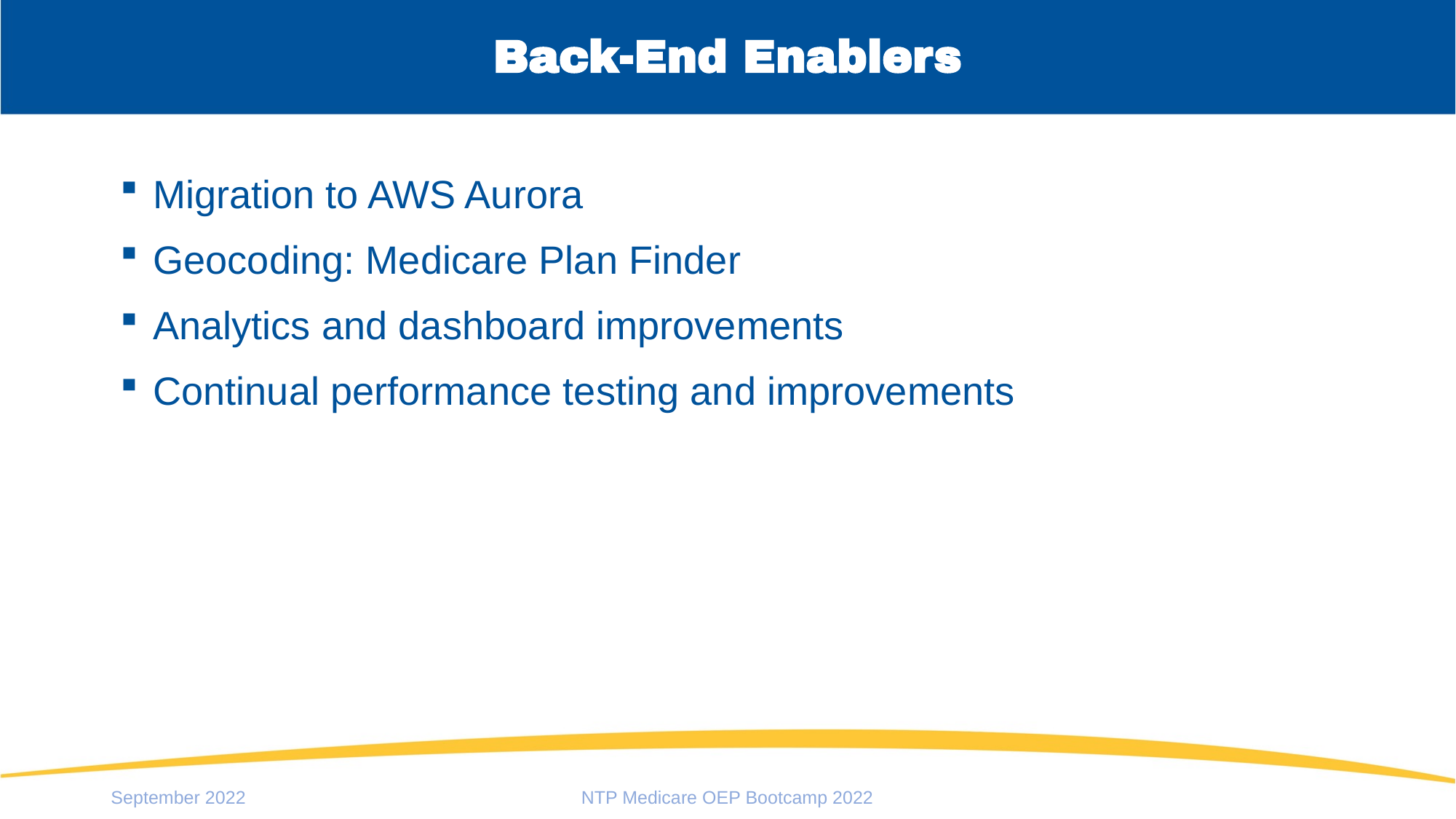

# Back-End Enablers
Migration to AWS Aurora
Geocoding: Medicare Plan Finder
Analytics and dashboard improvements
Continual performance testing and improvements
September 2022
NTP Medicare OEP Bootcamp 2022